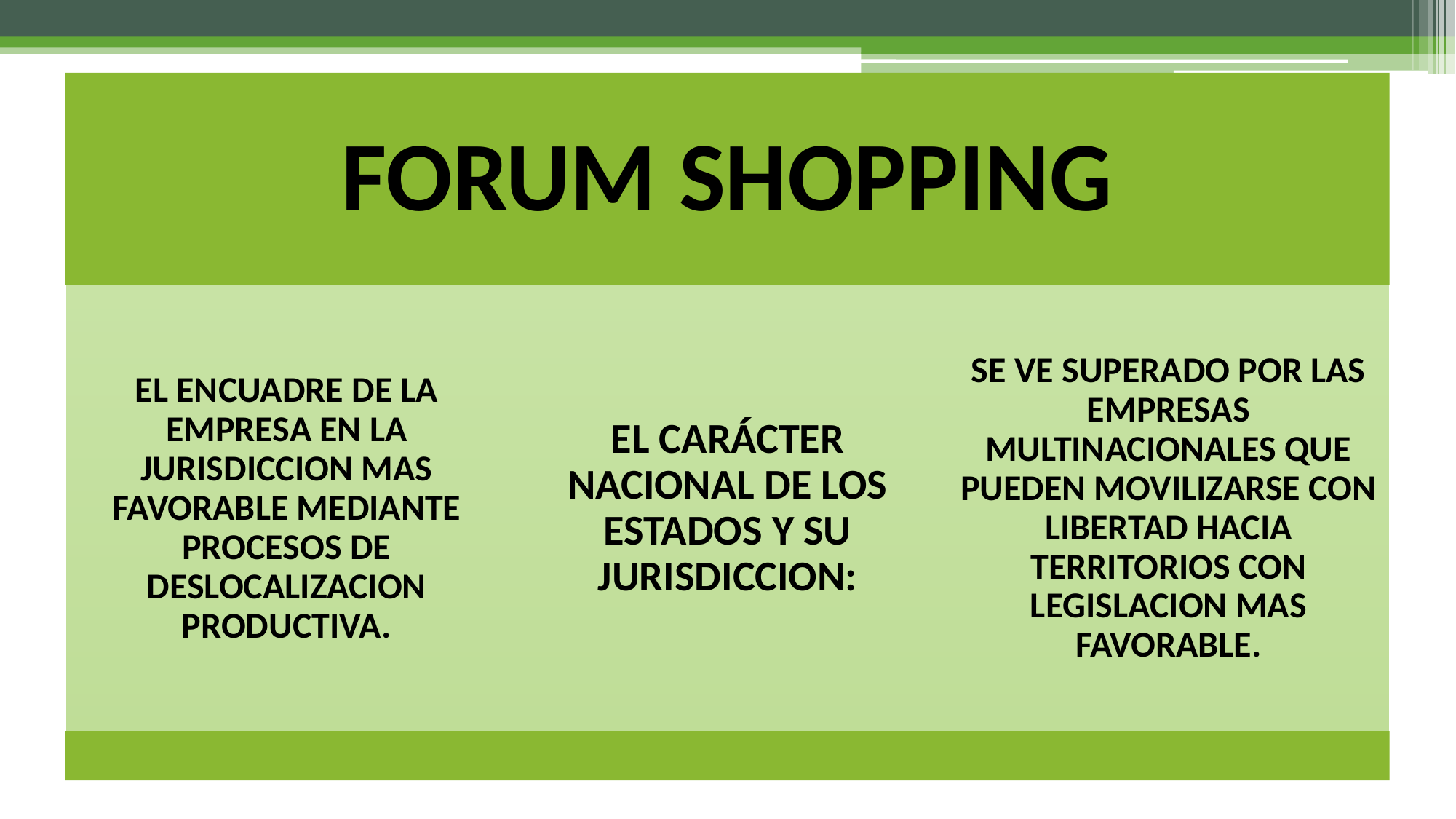

FORUM SHOPPING
EL ENCUADRE DE LA EMPRESA EN LA JURISDICCION MAS FAVORABLE MEDIANTE PROCESOS DE DESLOCALIZACION PRODUCTIVA.
EL CARÁCTER NACIONAL DE LOS ESTADOS Y SU JURISDICCION:
SE VE SUPERADO POR LAS EMPRESAS MULTINACIONALES QUE PUEDEN MOVILIZARSE CON LIBERTAD HACIA TERRITORIOS CON LEGISLACION MAS FAVORABLE.